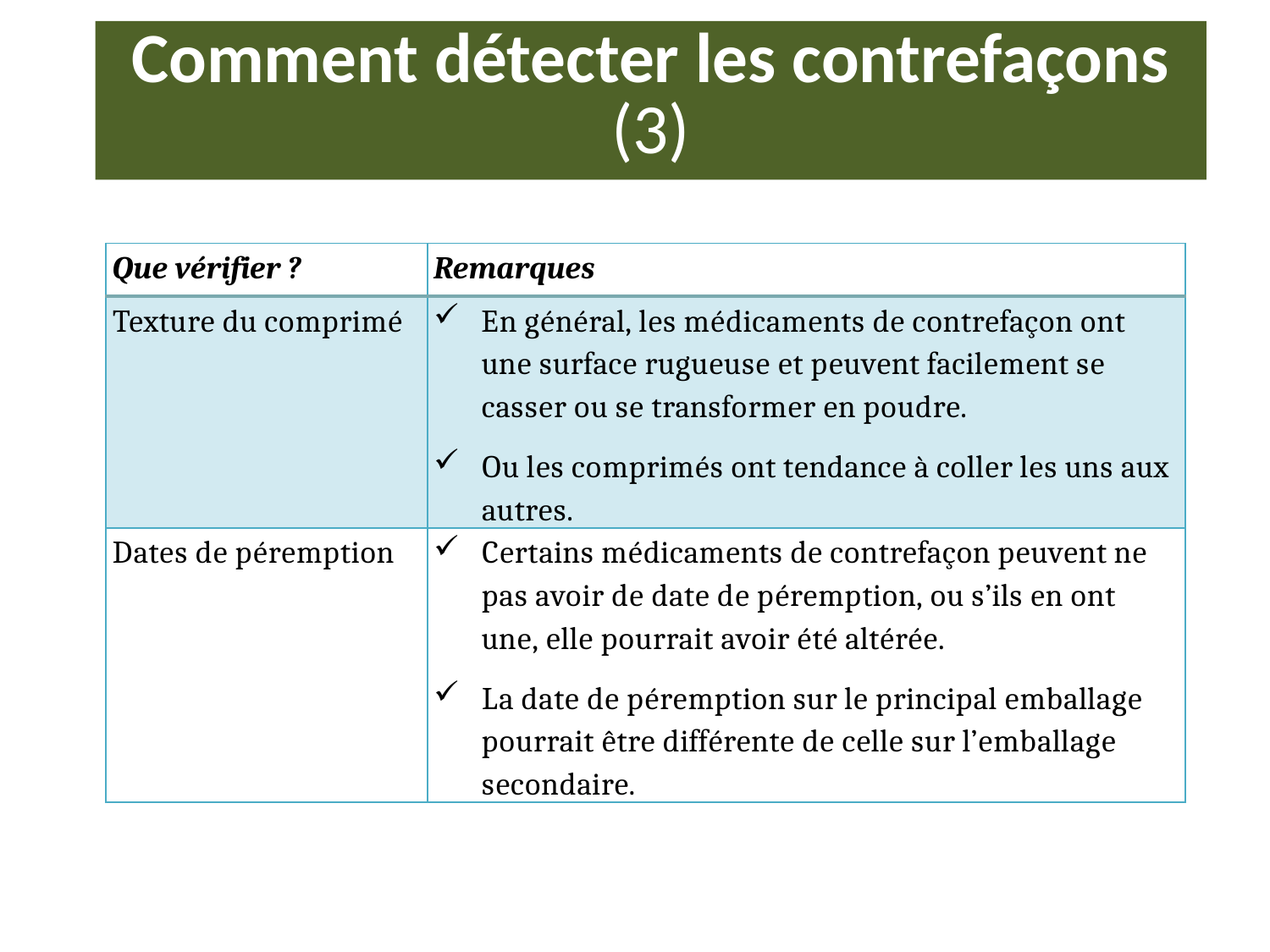

# Comment détecter les contrefaçons (3)
| Que vérifier ? | Remarques |
| --- | --- |
| Texture du comprimé | En général, les médicaments de contrefaçon ont une surface rugueuse et peuvent facilement se casser ou se transformer en poudre. Ou les comprimés ont tendance à coller les uns aux autres. |
| Dates de péremption | Certains médicaments de contrefaçon peuvent ne pas avoir de date de péremption, ou s’ils en ont une, elle pourrait avoir été altérée. La date de péremption sur le principal emballage pourrait être différente de celle sur l’emballage secondaire. |